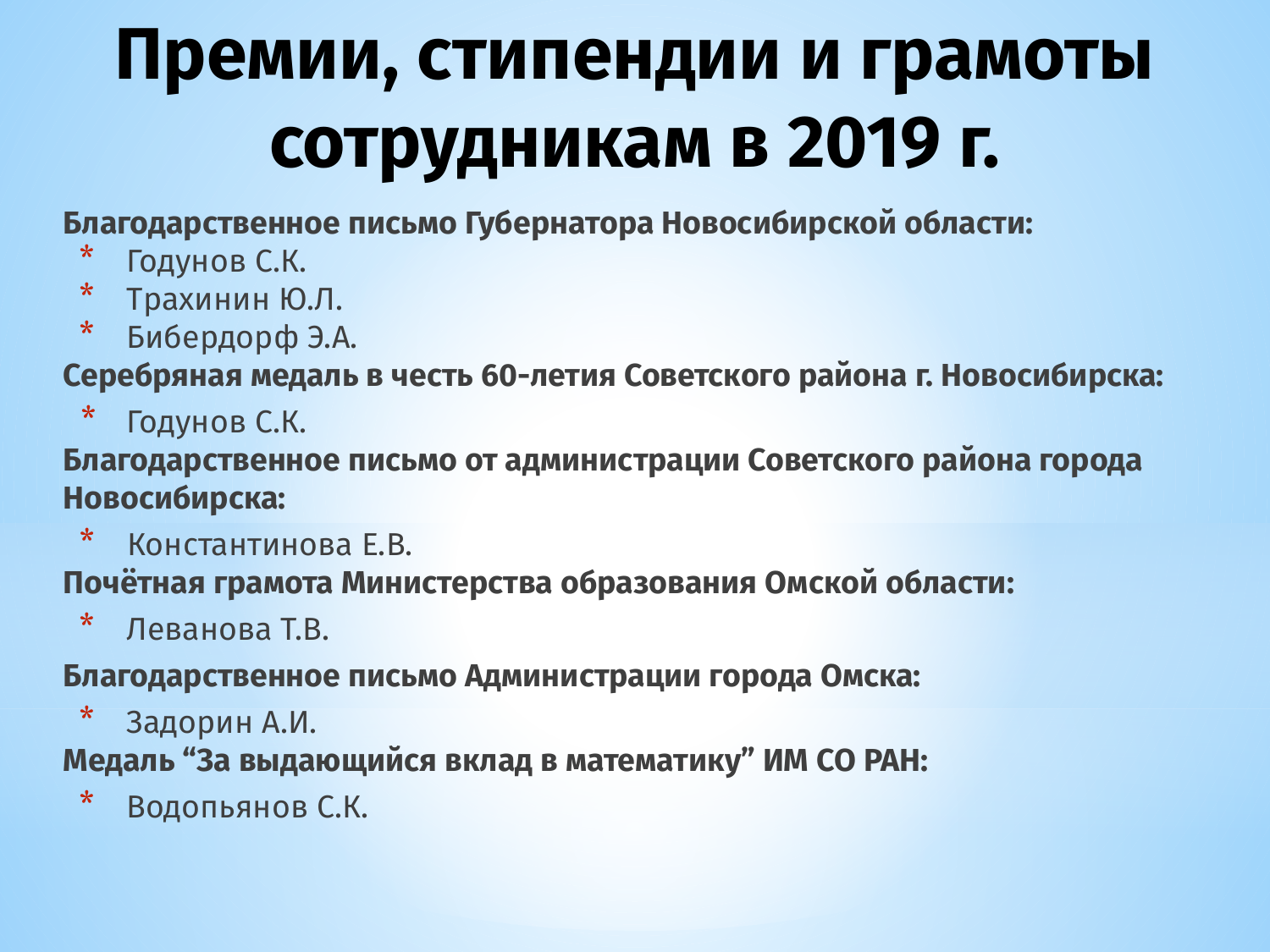

# Премии, стипендии и грамоты сотрудникам в 2019 г.
Благодарственное письмо Губернатора Новосибирской области:
Годунов С.К.
Трахинин Ю.Л.
Бибердорф Э.А.
Серебряная медаль в честь 60-летия Советского района г. Новосибирска:
Годунов С.К.
Благодарственное письмо от администрации Советского района города Новосибирска:
Константинова Е.В.
Почётная грамота Министерства образования Омской области:
Леванова Т.В.
Благодарственное письмо Администрации города Омска:
Задорин А.И.
Медаль “За выдающийся вклад в математику” ИМ СО РАН:
Водопьянов С.К.